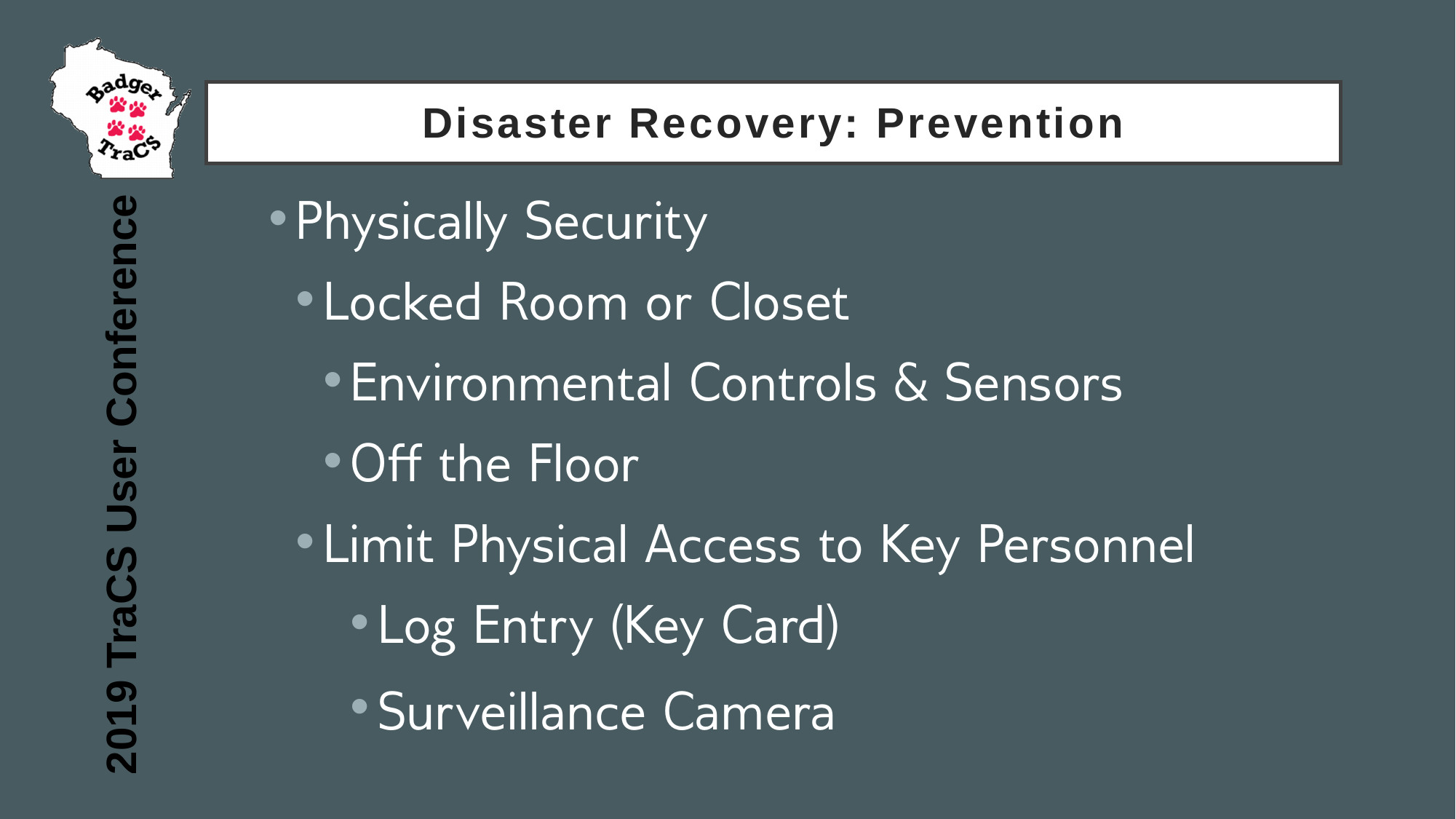

# Disaster Recovery: Prevention
Physically Security
Locked Room or Closet
Environmental Controls & Sensors
Off the Floor
Limit Physical Access to Key Personnel
Log Entry (Key Card)
Surveillance Camera